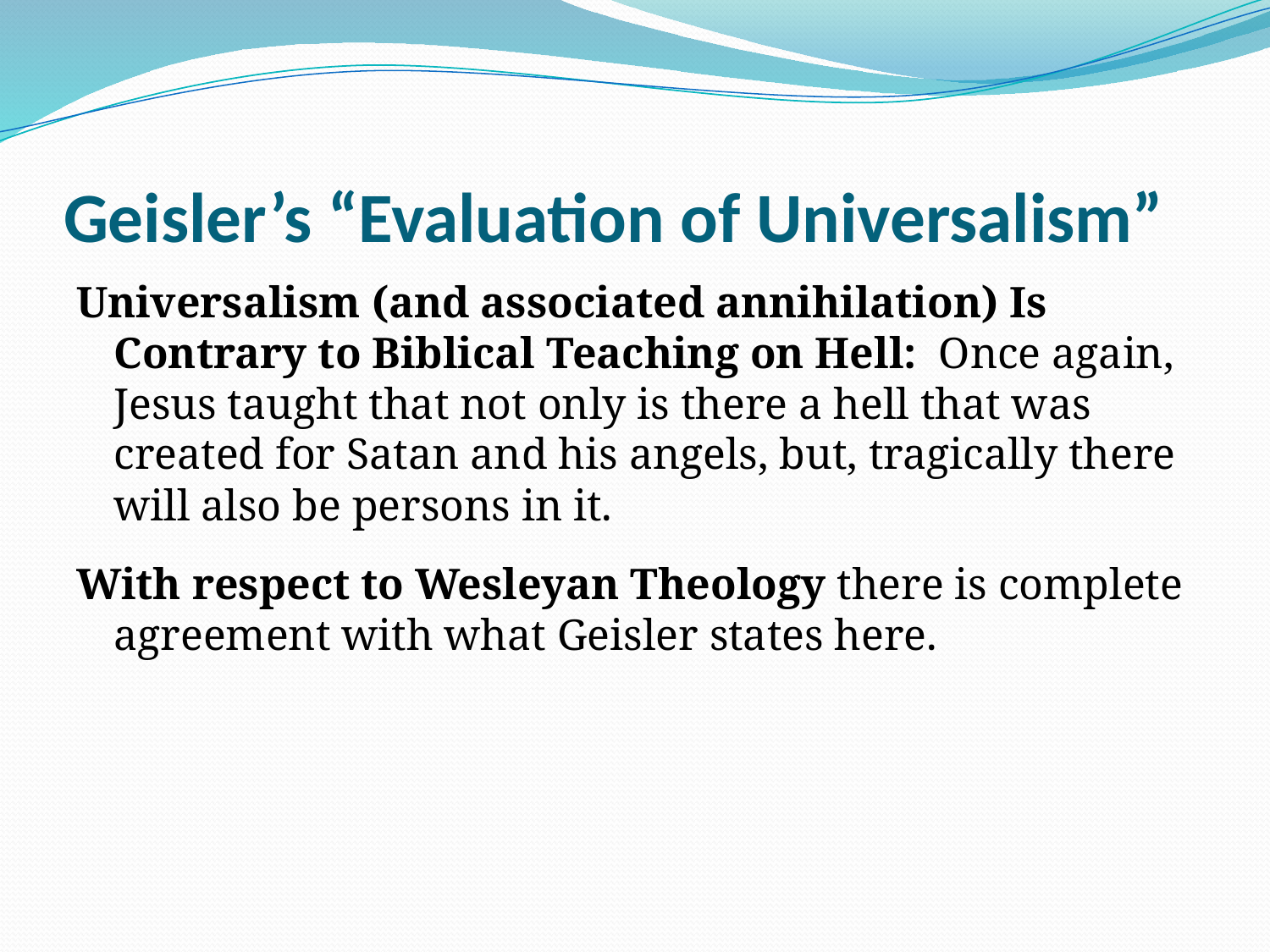

# Geisler’s “Evaluation of Universalism”
Universalism (and associated annihilation) Is Contrary to Biblical Teaching on Hell:  Once again, Jesus taught that not only is there a hell that was created for Satan and his angels, but, tragically there will also be persons in it.

With respect to Wesleyan Theology there is complete agreement with what Geisler states here.